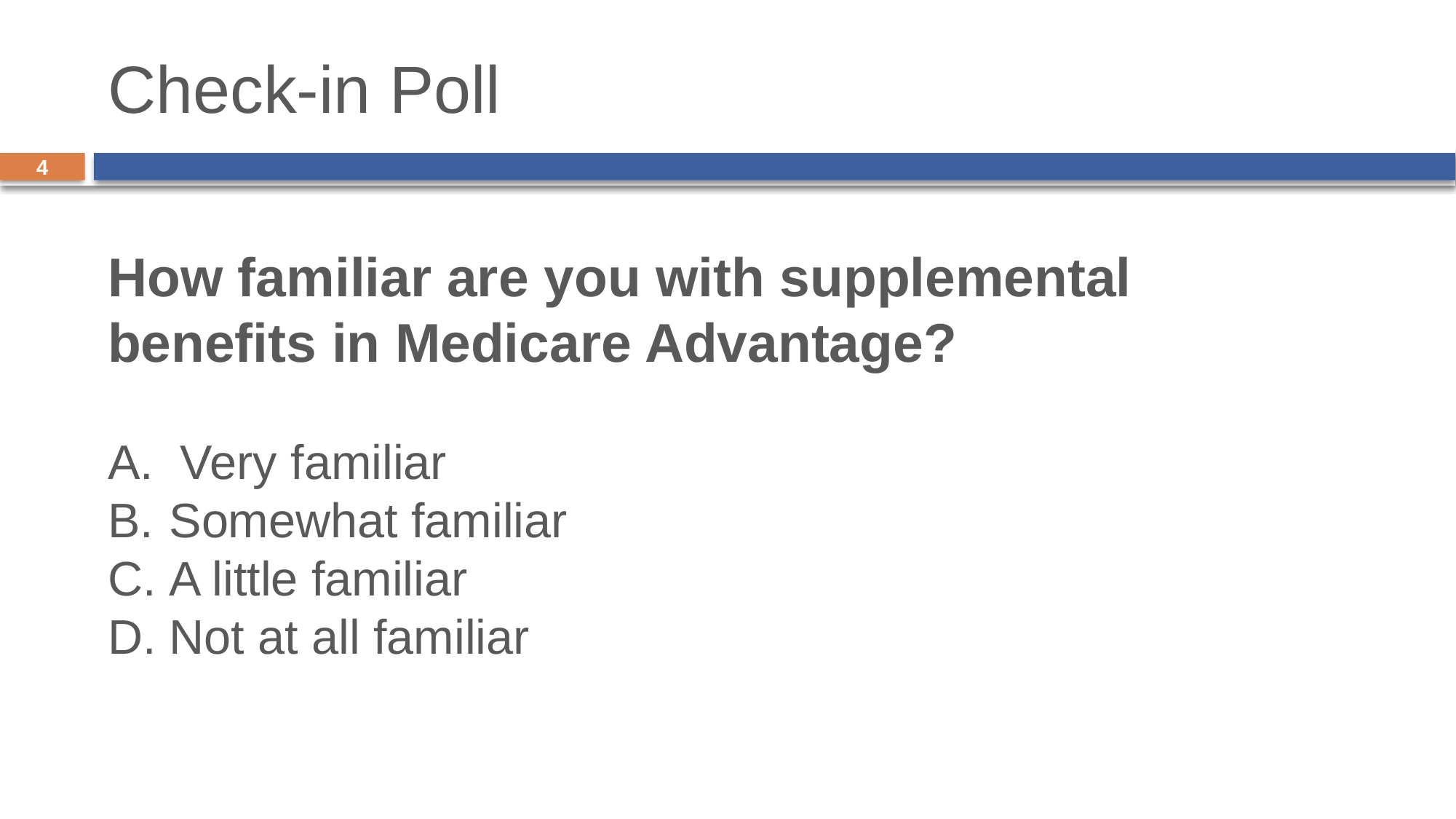

# Check-in Poll
4
How familiar are you with supplemental benefits in Medicare Advantage?

A.  Very familiar
Somewhat familiar
A little familiar
Not at all familiar